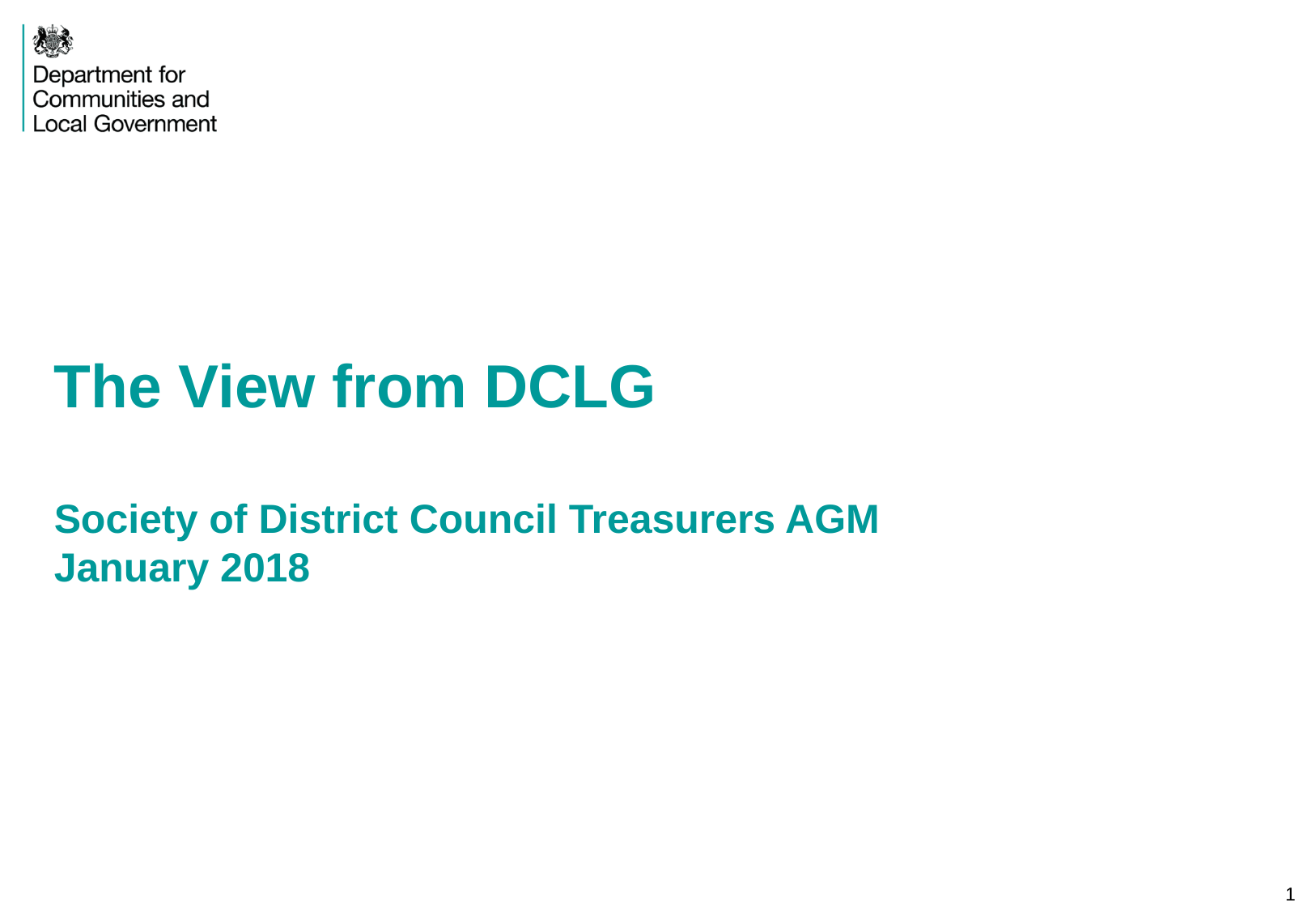

The View from DCLG

Society of District Council Treasurers AGM
January 2018